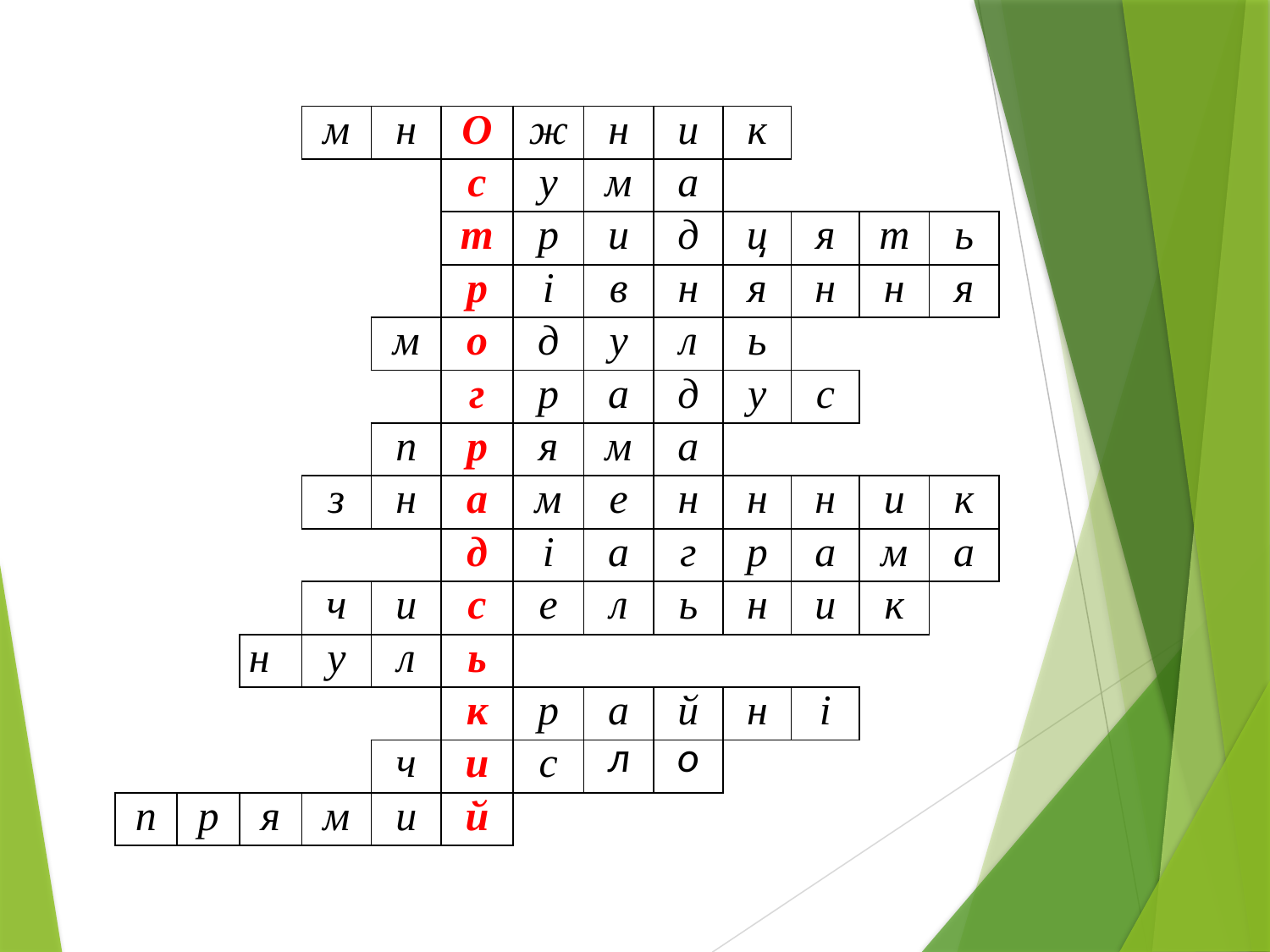

|  |  |  | м | н | О | ж | н | и | к |  |  |  |  |
| --- | --- | --- | --- | --- | --- | --- | --- | --- | --- | --- | --- | --- | --- |
|  |  |  |  |  | с | у | м | а |  |  |  |  |  |
|  |  |  |  |  | т | р | и | д | ц | я | т | ь |  |
|  |  |  |  |  | р | і | в | н | я | н | н | я |  |
|  |  |  |  | м | о | д | у | л | ь |  |  |  |  |
|  |  |  |  |  | г | р | а | д | у | с |  |  |  |
|  |  |  |  | п | р | я | м | а |  |  |  |  |  |
|  |  |  | з | н | а | м | е | н | н | н | и | к |  |
|  |  |  |  |  | д | і | а | г | р | а | м | а |  |
|  |  |  | ч | и | с | е | л | ь | н | и | к |  |  |
|  |  | н | у | л | ь |  |  |  |  |  |  |  |  |
|  |  |  |  |  | к | р | а | й | н | і |  |  |  |
|  |  |  |  | ч | и | с | л | о |  |  |  |  |  |
| п | р | я | м | и | й |  |  |  |  |  |  |  |  |